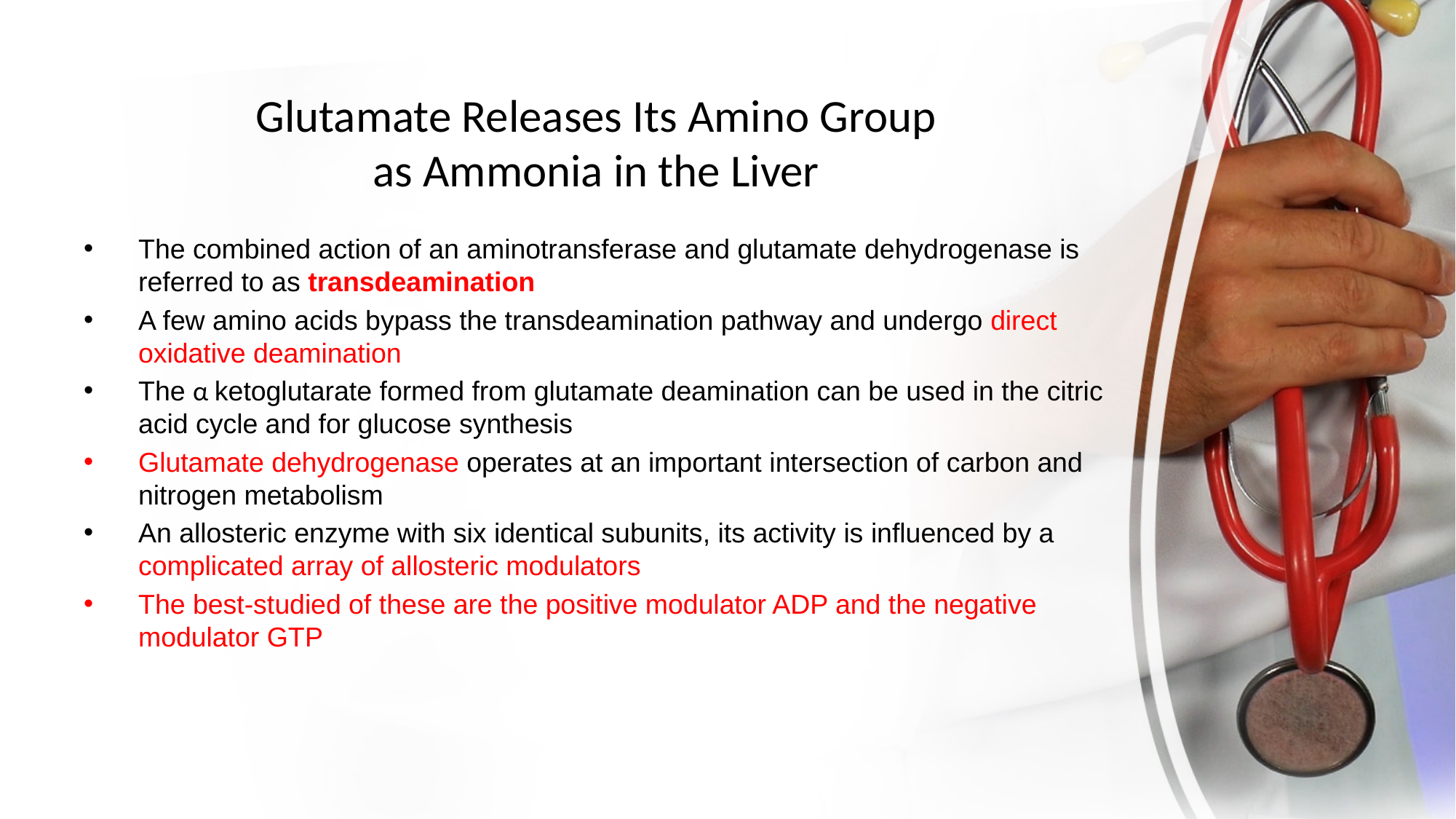

# Glutamate Releases Its Amino Group as Ammonia in the Liver
The combined action of an aminotransferase and glutamate dehydrogenase is referred to as transdeamination
A few amino acids bypass the transdeamination pathway and undergo direct oxidative deamination
The α ketoglutarate formed from glutamate deamination can be used in the citric acid cycle and for glucose synthesis
Glutamate dehydrogenase operates at an important intersection of carbon and nitrogen metabolism
An allosteric enzyme with six identical subunits, its activity is influenced by a complicated array of allosteric modulators
The best-studied of these are the positive modulator ADP and the negative modulator GTP